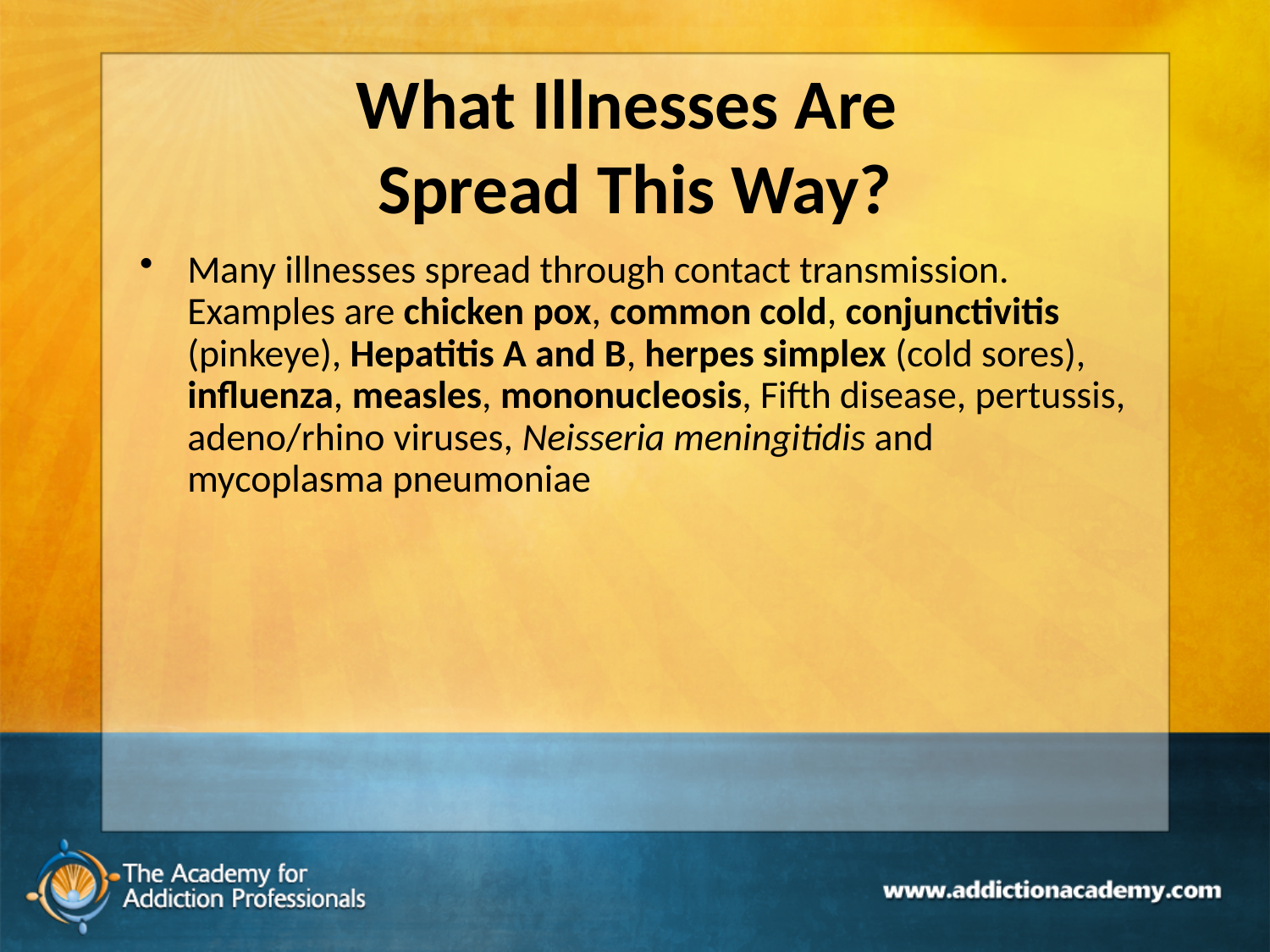

# What Illnesses Are Spread This Way?
Many illnesses spread through contact transmission. Examples are chicken pox, common cold, conjunctivitis (pinkeye), Hepatitis A and B, herpes simplex (cold sores), influenza, measles, mononucleosis, Fifth disease, pertussis, adeno/rhino viruses, Neisseria meningitidis and  mycoplasma pneumoniae